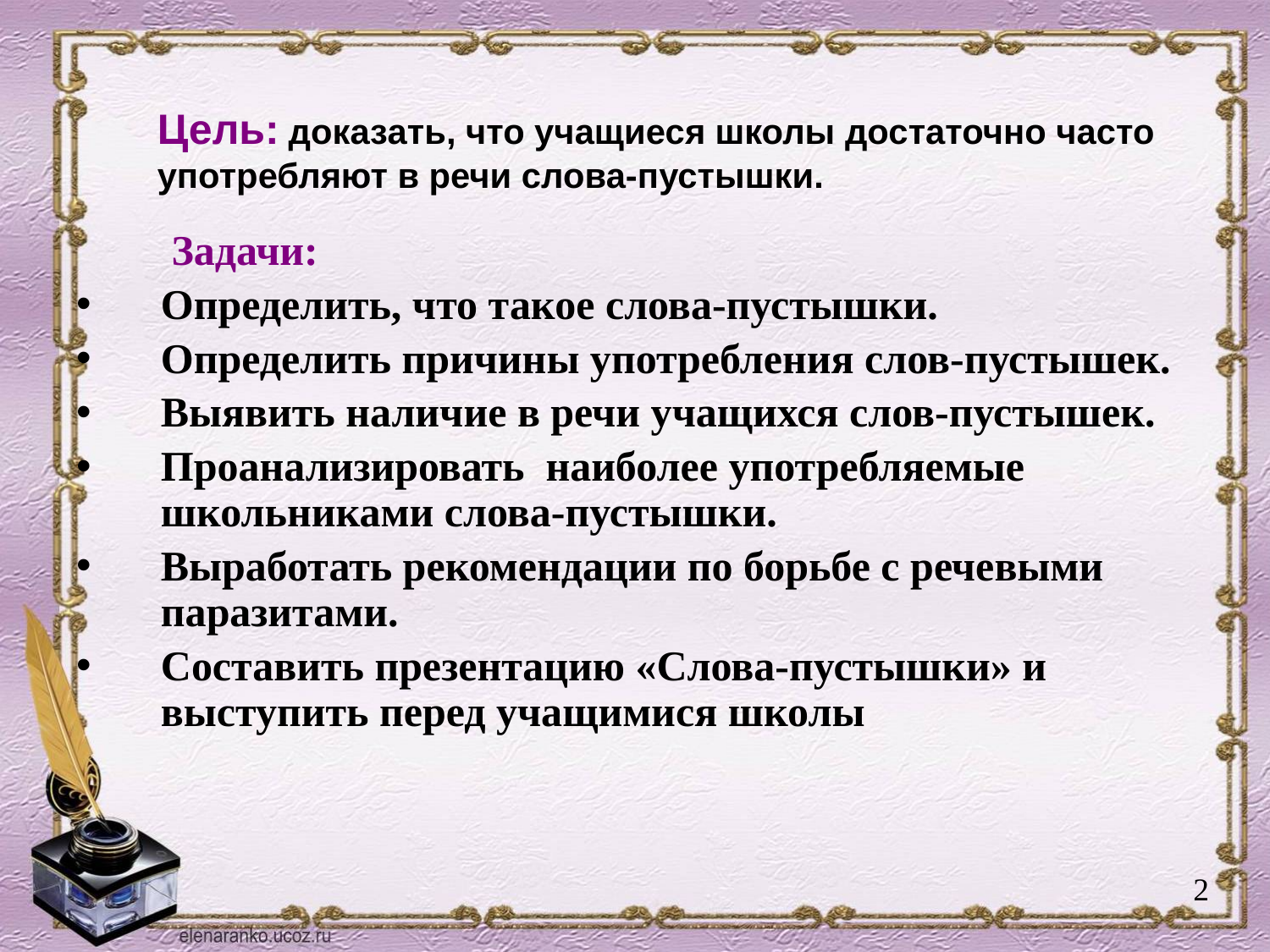

Цель: доказать, что учащиеся школы достаточно часто употребляют в речи слова-пустышки.

         Задачи:
Определить, что такое слова-пустышки.
Определить причины употребления слов-пустышек.
Выявить наличие в речи учащихся слов-пустышек.
Проанализировать  наиболее употребляемые школьниками слова-пустышки.
Выработать рекомендации по борьбе с речевыми паразитами.
Составить презентацию «Слова-пустышки» и выступить перед учащимися школы
2